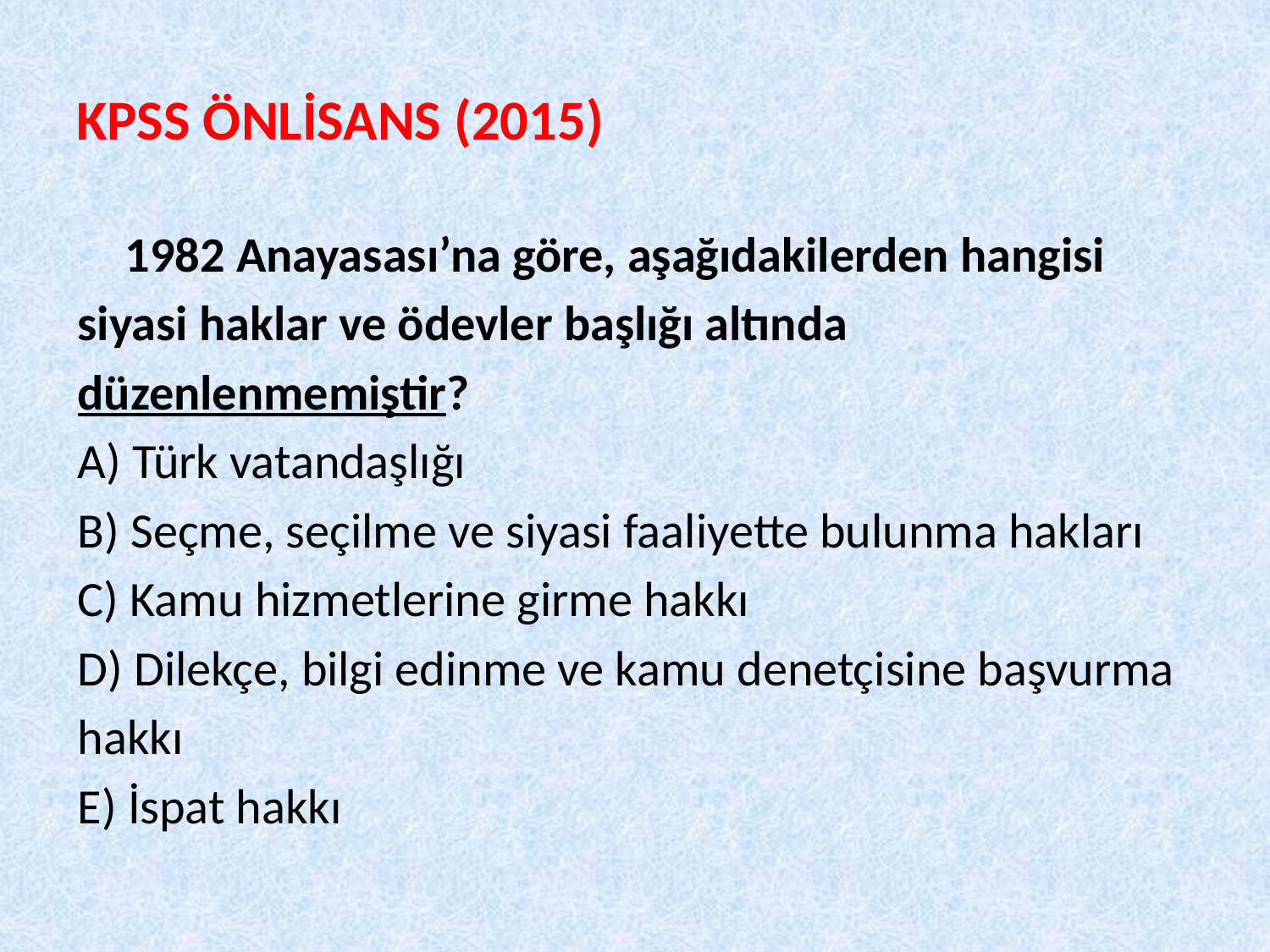

# KPSS ÖNLİSANS (2015)
	1982 Anayasası’na göre, aşağıdakilerden hangisi
siyasi haklar ve ödevler başlığı altında
düzenlenmemiştir?
A) Türk vatandaşlığı
B) Seçme, seçilme ve siyasi faaliyette bulunma hakları
C) Kamu hizmetlerine girme hakkı
D) Dilekçe, bilgi edinme ve kamu denetçisine başvurma
hakkı
E) İspat hakkı